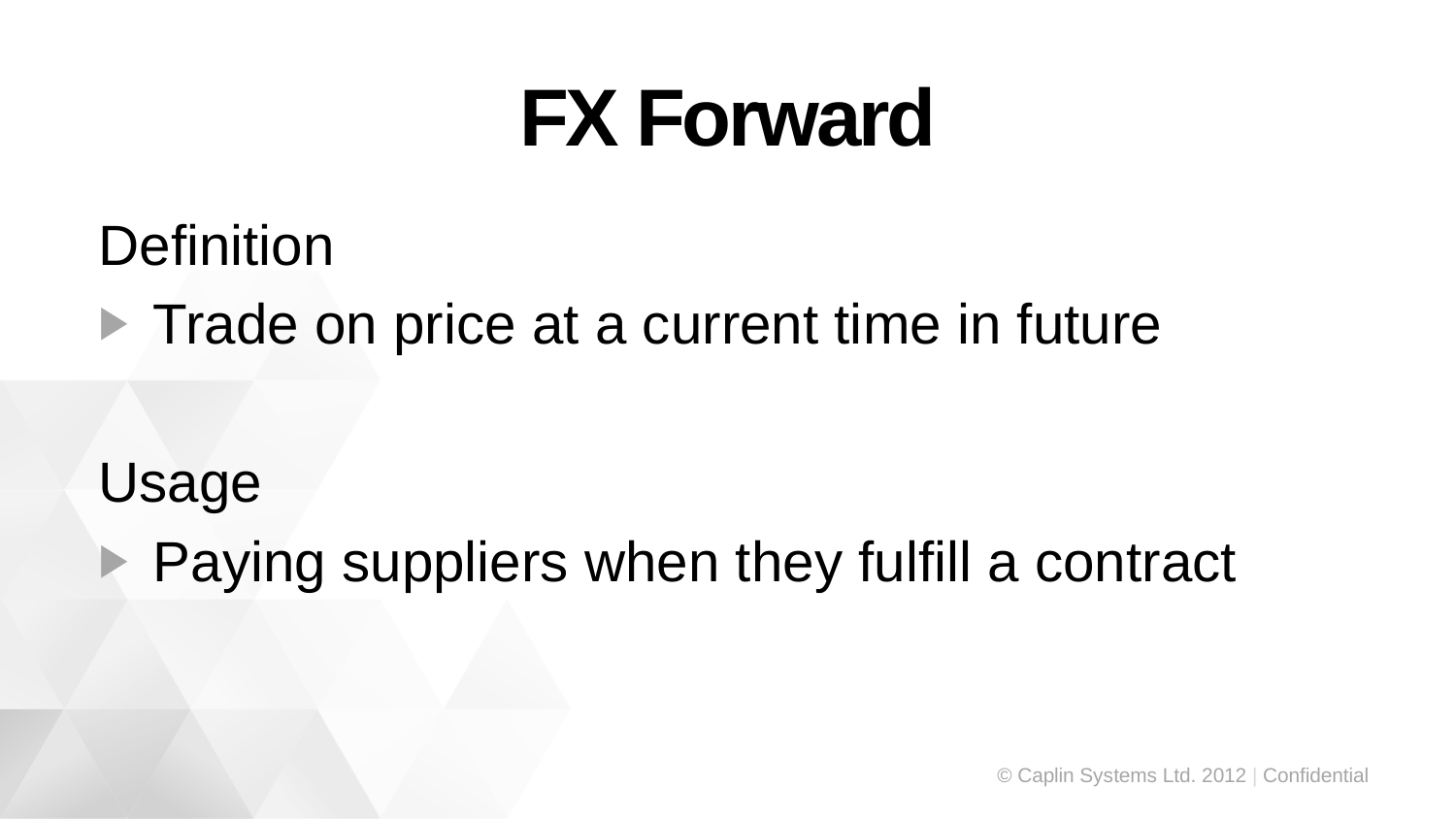

# FX Forward
Definition
Trade on price at a current time in future

Usage
Paying suppliers when they fulfill a contract